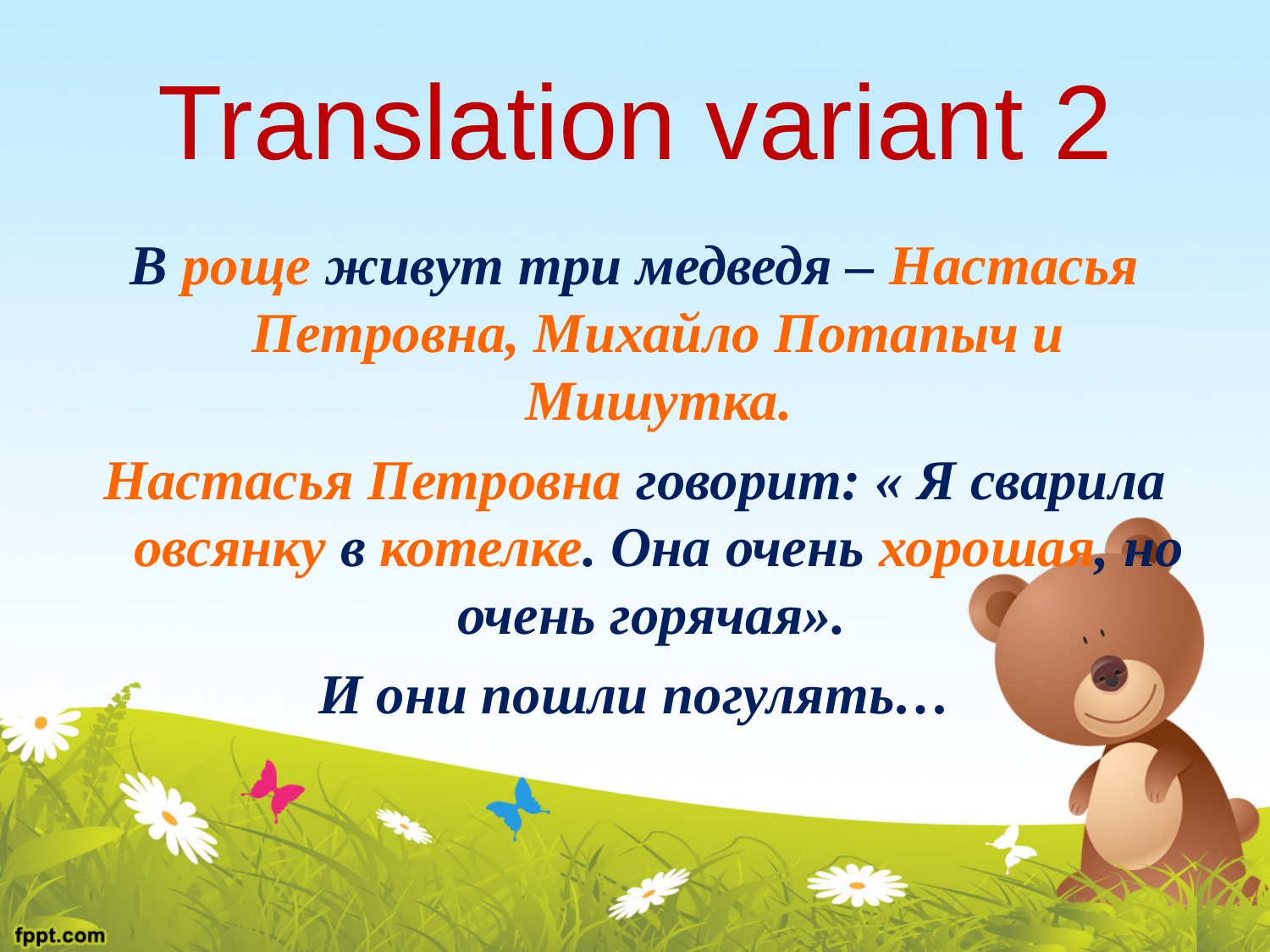

# Translation variant 2
В роще живут три медведя – Настасья Петровна, Михайло Потапыч и Мишутка.
Настасья Петровна говорит: « Я сварила овсянку в котелке. Она очень хорошая, но очень горячая».
И они пошли погулять…